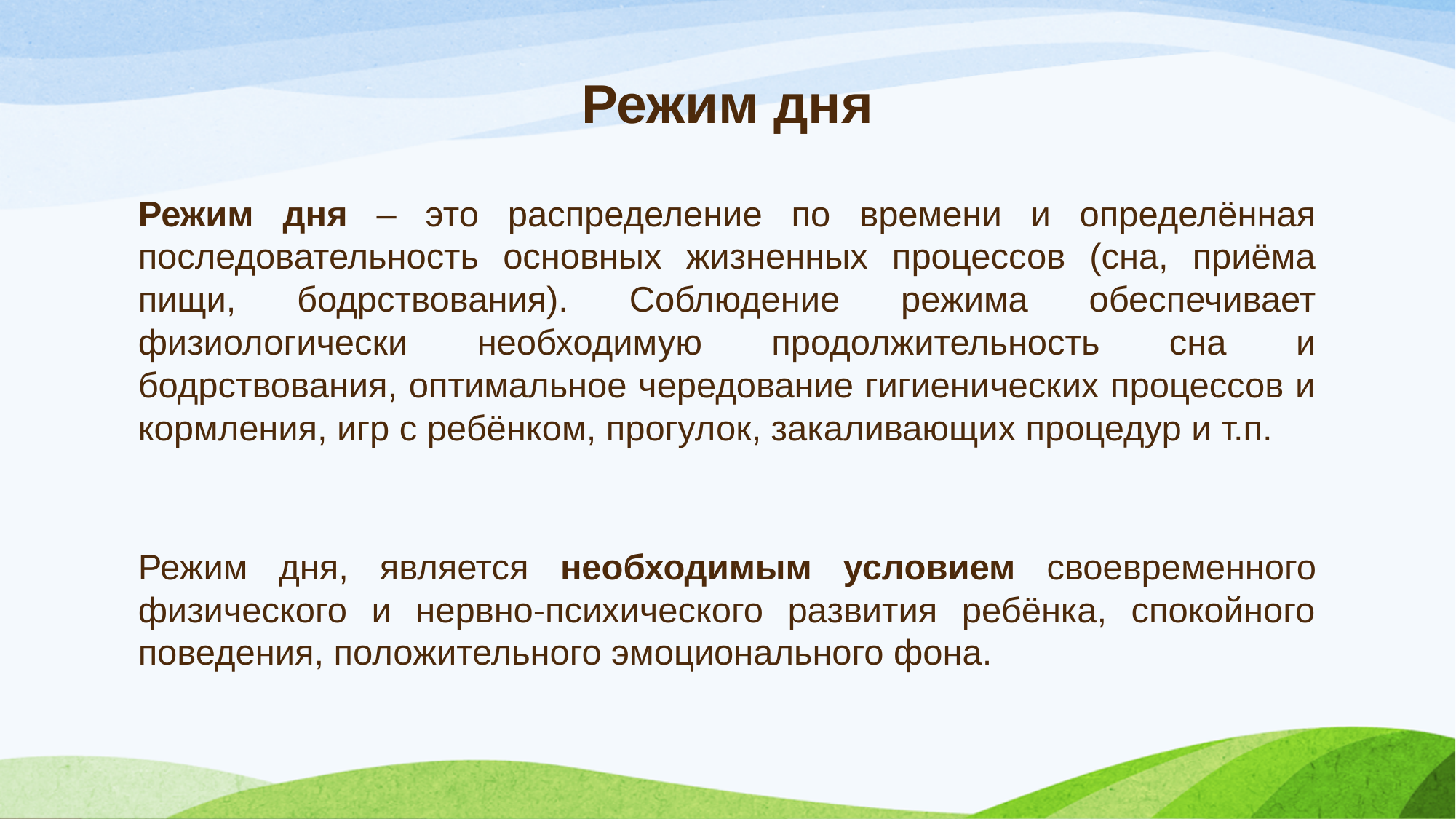

# Режим дня
Режим дня – это распределение по времени и определённая последовательность основных жизненных процессов (сна, приёма пищи, бодрствования). Соблюдение режима обеспечивает физиологически необходимую продолжительность сна и бодрствования, оптимальное чередование гигиенических процессов и кормления, игр с ребёнком, прогулок, закаливающих процедур и т.п.

Режим дня, является необходимым условием своевременного физического и нервно-психического развития ребёнка, спокойного поведения, положительного эмоционального фона.